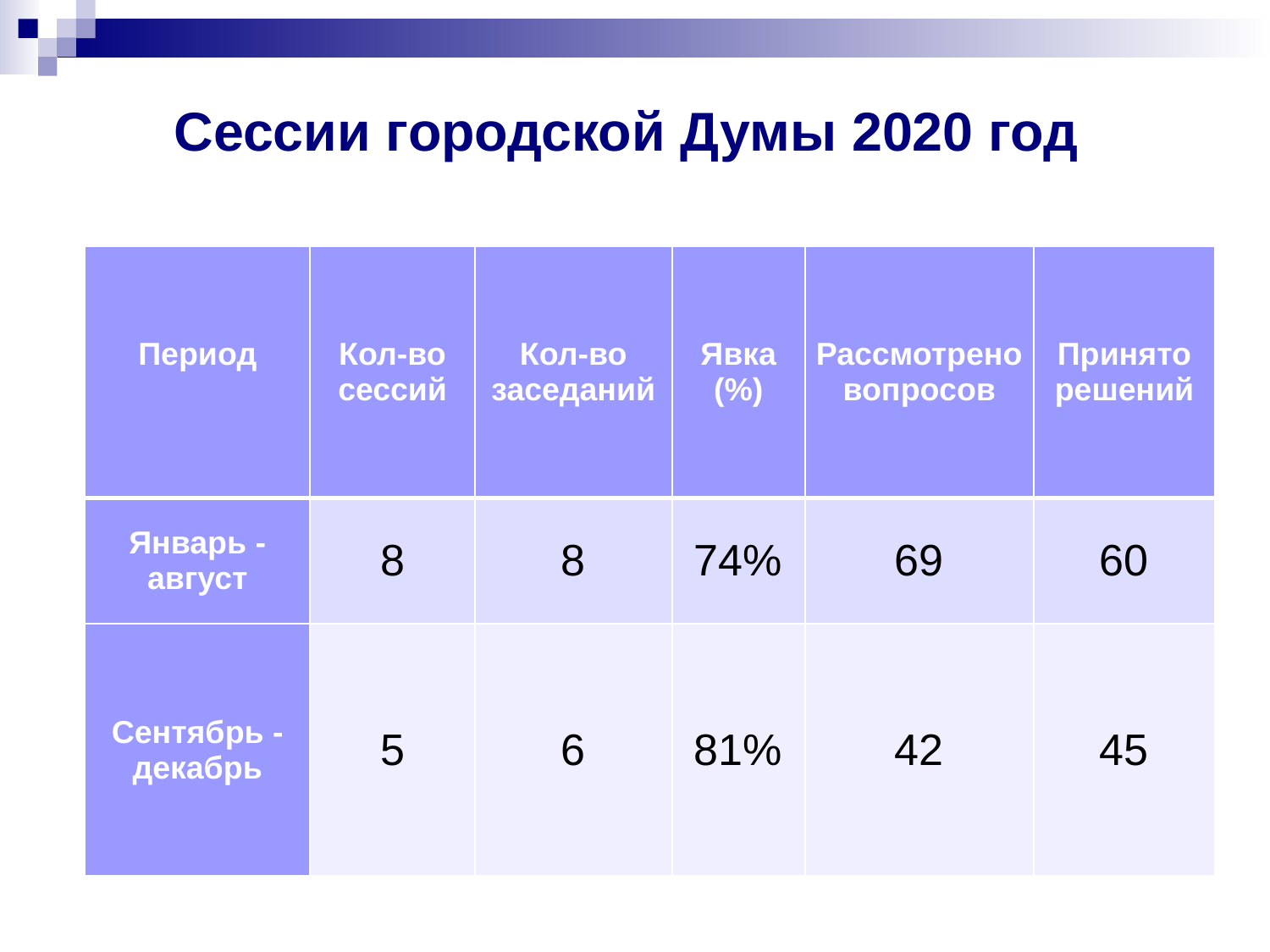

# Сессии городской Думы 2020 год
| Период | Кол-во сессий | Кол-во заседаний | Явка (%) | Рассмотрено вопросов | Принято решений |
| --- | --- | --- | --- | --- | --- |
| Январь - август | 8 | 8 | 74% | 69 | 60 |
| Сентябрь - декабрь | 5 | 6 | 81% | 42 | 45 |